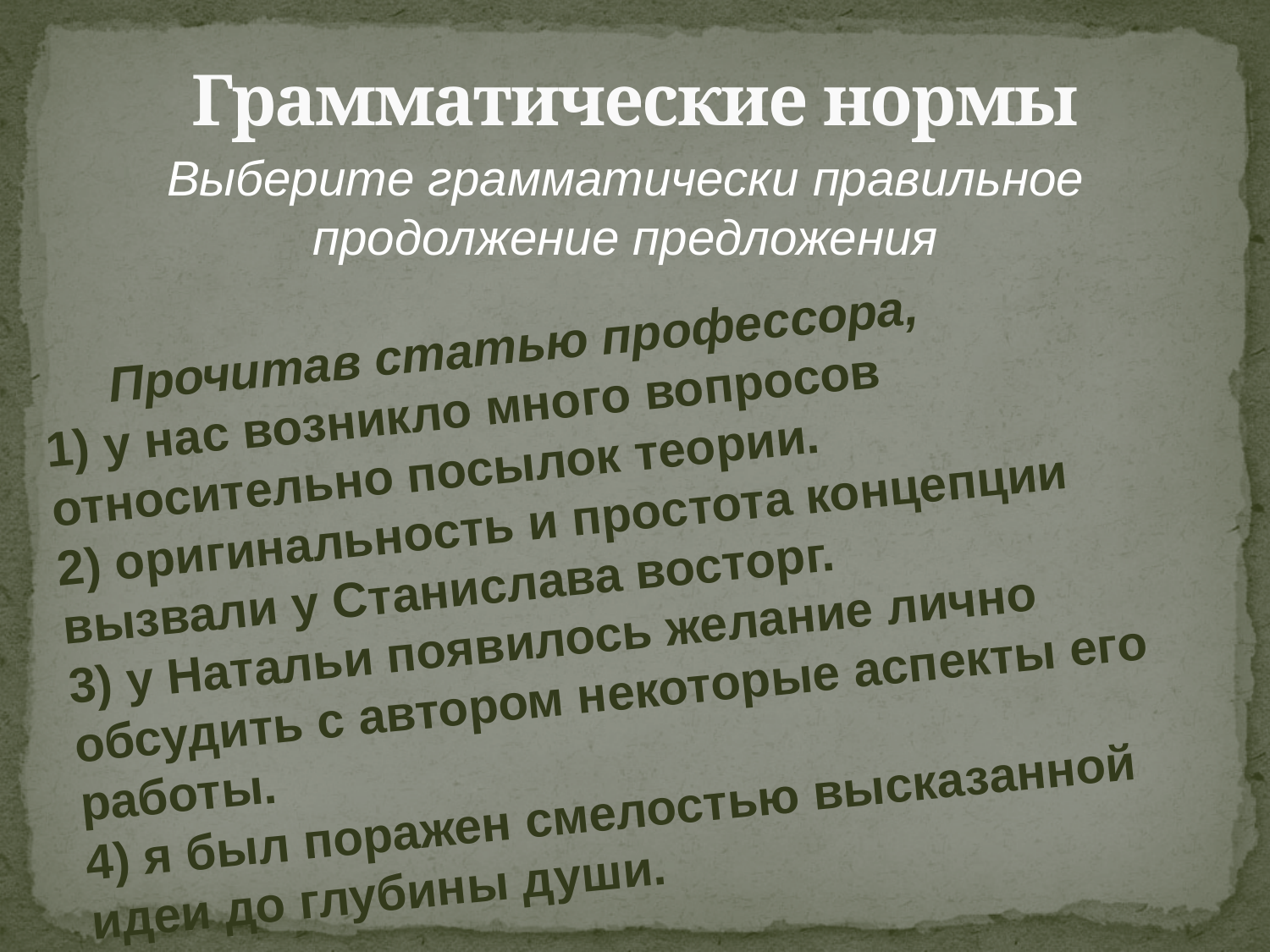

# Грамматические нормы
Выберите грамматически правильное продолжение предложения

     Прочитав статью профессора,
1) у нас возникло много вопросов относительно посылок теории.
2) оригинальность и простота концепции вызвали у Станислава восторг.
3) у Натальи появилось желание лично обсудить с автором некоторые аспекты его работы.
4) я был поражен смелостью высказанной идеи до глубины души.